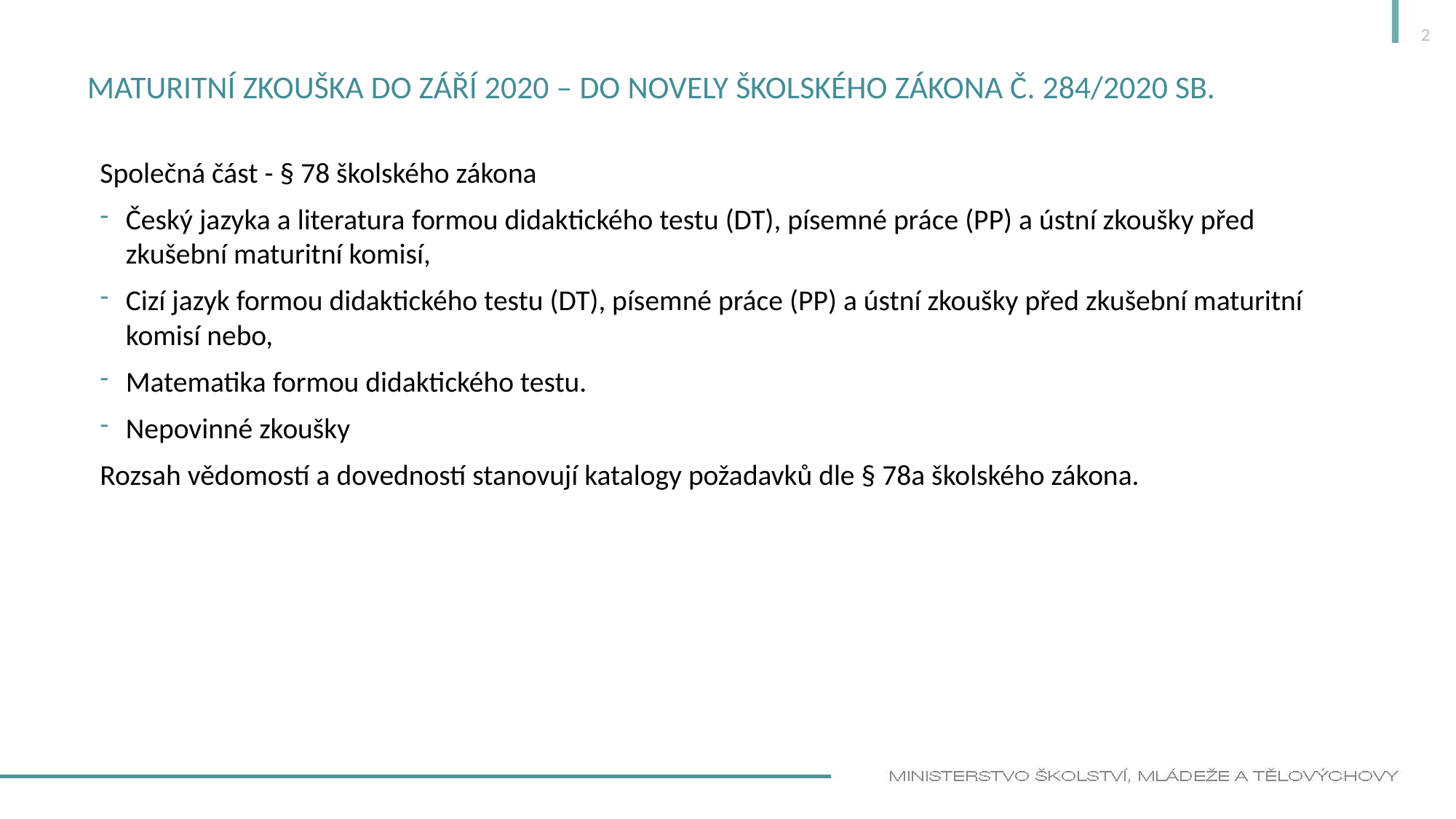

2
# Maturitní zkouška do září 2020 – do novely školského zákona č. 284/2020 Sb.
Společná část - § 78 školského zákona
Český jazyka a literatura formou didaktického testu (DT), písemné práce (PP) a ústní zkoušky před zkušební maturitní komisí,
Cizí jazyk formou didaktického testu (DT), písemné práce (PP) a ústní zkoušky před zkušební maturitní komisí nebo,
Matematika formou didaktického testu.
Nepovinné zkoušky
Rozsah vědomostí a dovedností stanovují katalogy požadavků dle § 78a školského zákona.